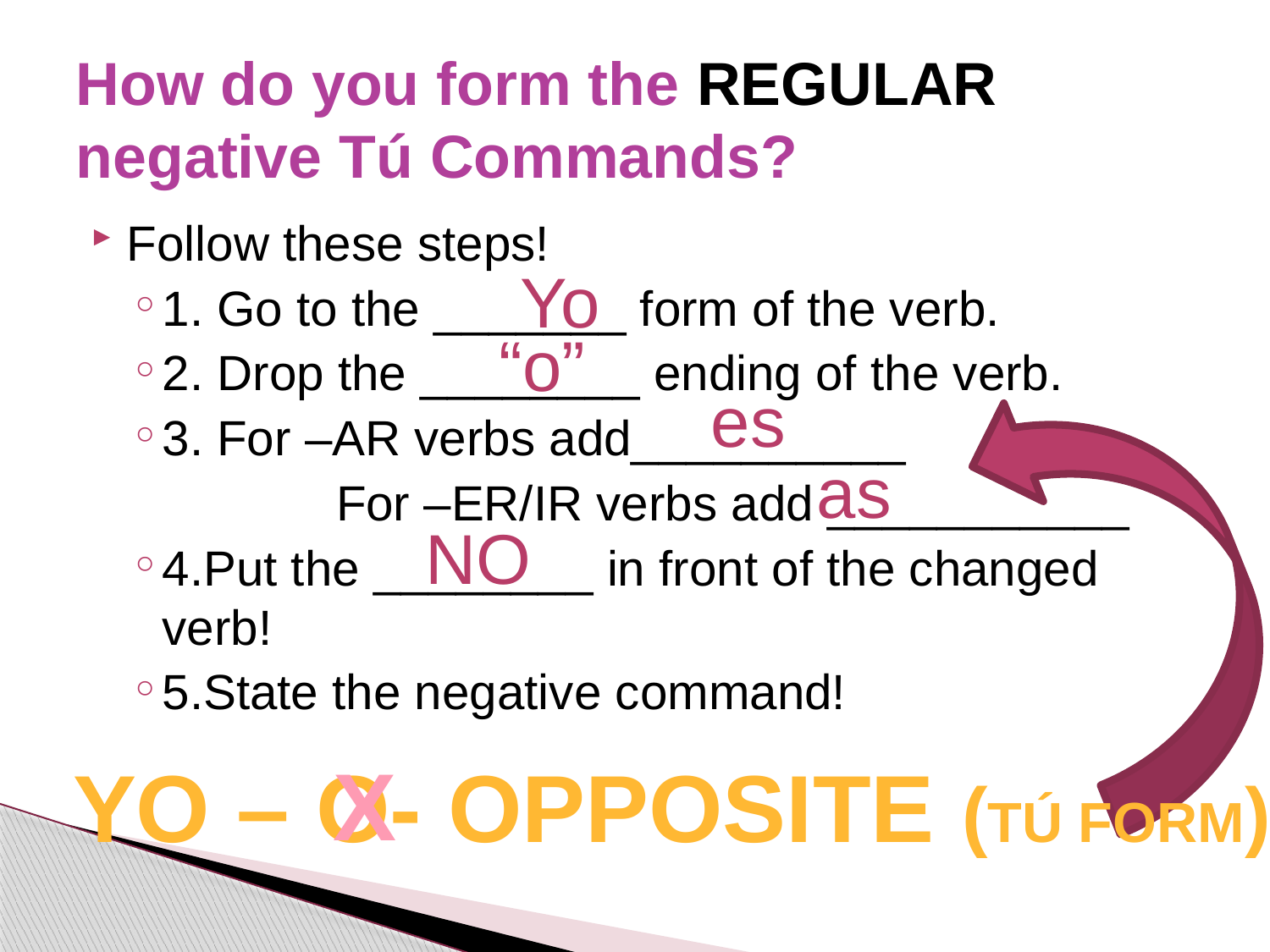

# How do you form the REGULAR negative Tú Commands?
Follow these steps!
1. Go to the _______ form of the verb.
2. Drop the ________ ending of the verb.
3. For –AR verbs add__________
		 For –ER/IR verbs add ___________
4.Put the ________ in front of the changed verb!
5.State the negative command!
Yo
“o”

es
as
NO
X
Yo – O- OPPOSITE (tú form)